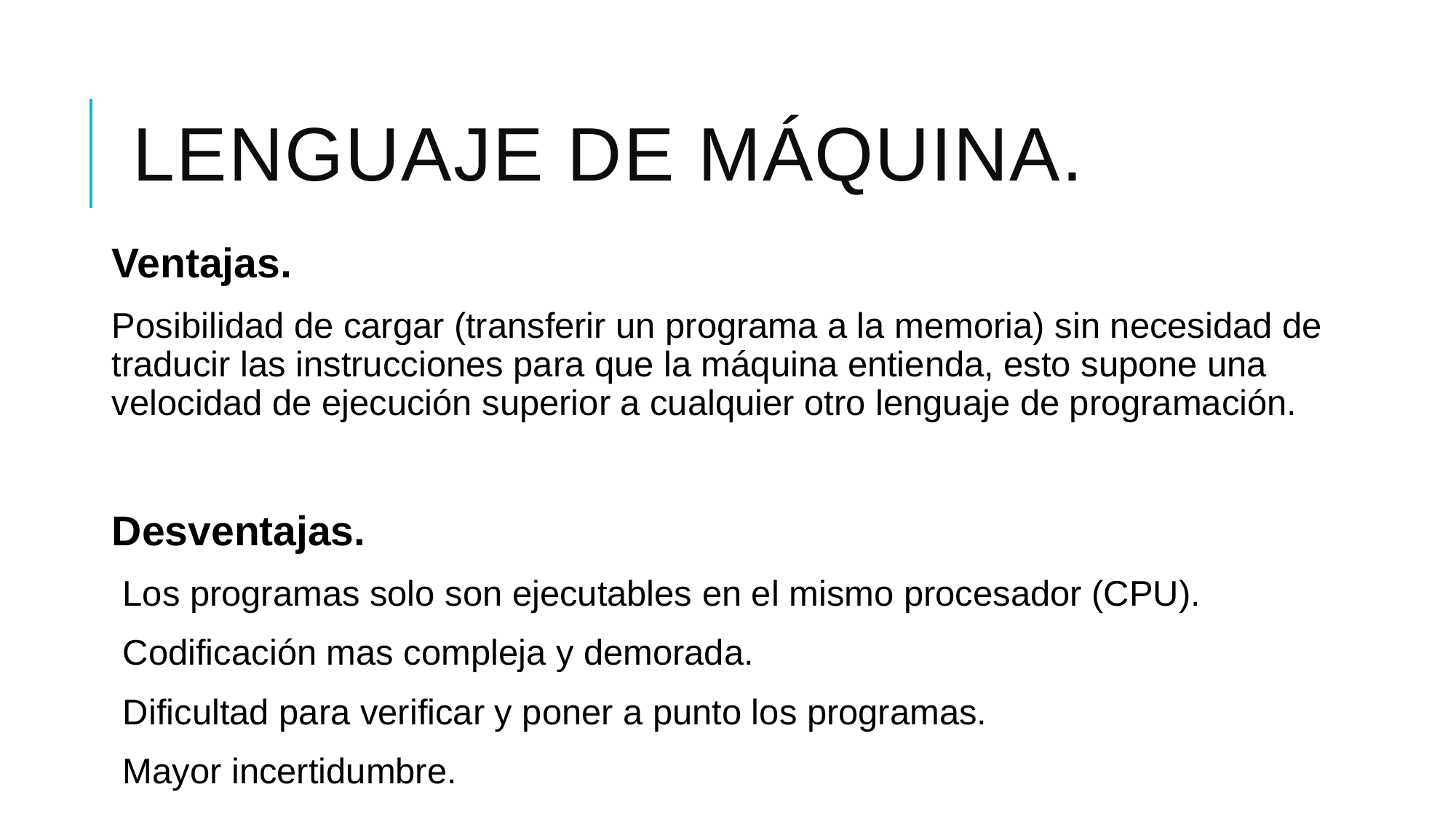

# Lenguaje de Máquina.
Ventajas.
Posibilidad de cargar (transferir un programa a la memoria) sin necesidad de traducir las instrucciones para que la máquina entienda, esto supone una velocidad de ejecución superior a cualquier otro lenguaje de programación.

Desventajas.
Los programas solo son ejecutables en el mismo procesador (CPU).
Codificación mas compleja y demorada.
Dificultad para verificar y poner a punto los programas.
Mayor incertidumbre.